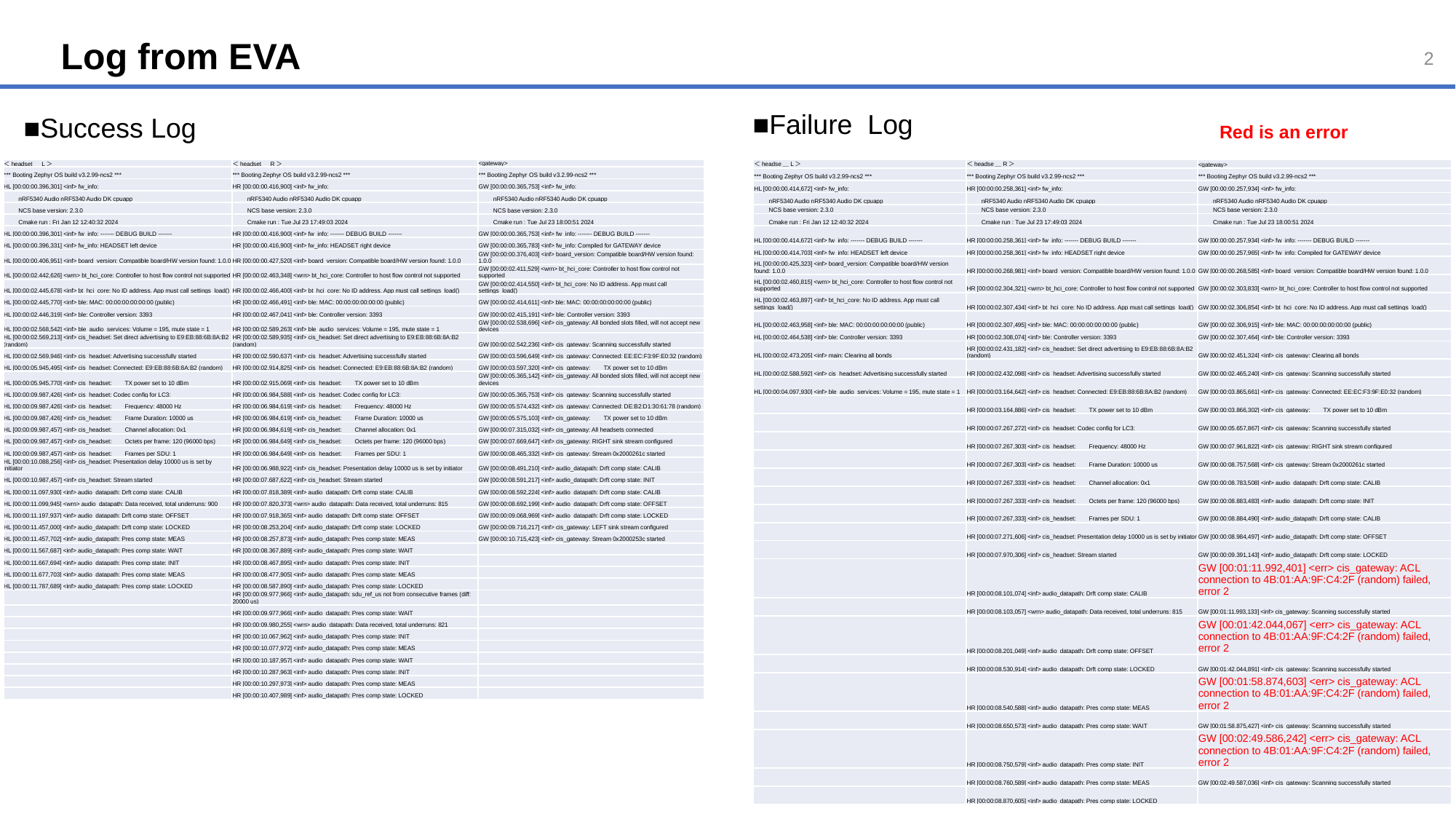

# Log from EVA
2
■Failure  Log
■Success Log
Red is an error
| ＜headset＿L＞ | ＜headset＿R＞ | <gateway> |
| --- | --- | --- |
| \*\*\* Booting Zephyr OS build v3.2.99-ncs2 \*\*\* | \*\*\* Booting Zephyr OS build v3.2.99-ncs2 \*\*\* | \*\*\* Booting Zephyr OS build v3.2.99-ncs2 \*\*\* |
| HL [00:00:00.396,301] <inf> fw\_info: | HR [00:00:00.416,900] <inf> fw\_info: | GW [00:00:00.365,753] <inf> fw\_info: |
| nRF5340 Audio nRF5340 Audio DK cpuapp | nRF5340 Audio nRF5340 Audio DK cpuapp | nRF5340 Audio nRF5340 Audio DK cpuapp |
| NCS base version: 2.3.0 | NCS base version: 2.3.0 | NCS base version: 2.3.0 |
| Cmake run : Fri Jan 12 12:40:32 2024 | Cmake run : Tue Jul 23 17:49:03 2024 | Cmake run : Tue Jul 23 18:00:51 2024 |
| HL [00:00:00.396,301] <inf> fw\_info: ------- DEBUG BUILD ------- | HR [00:00:00.416,900] <inf> fw\_info: ------- DEBUG BUILD ------- | GW [00:00:00.365,753] <inf> fw\_info: ------- DEBUG BUILD ------- |
| HL [00:00:00.396,331] <inf> fw\_info: HEADSET left device | HR [00:00:00.416,900] <inf> fw\_info: HEADSET right device | GW [00:00:00.365,783] <inf> fw\_info: Compiled for GATEWAY device |
| HL [00:00:00.406,951] <inf> board\_version: Compatible board/HW version found: 1.0.0 | HR [00:00:00.427,520] <inf> board\_version: Compatible board/HW version found: 1.0.0 | GW [00:00:00.376,403] <inf> board\_version: Compatible board/HW version found: 1.0.0 |
| HL [00:00:02.442,626] <wrn> bt\_hci\_core: Controller to host flow control not supported | HR [00:00:02.463,348] <wrn> bt\_hci\_core: Controller to host flow control not supported | GW [00:00:02.411,529] <wrn> bt\_hci\_core: Controller to host flow control not supported |
| HL [00:00:02.445,678] <inf> bt\_hci\_core: No ID address. App must call settings\_load() | HR [00:00:02.466,400] <inf> bt\_hci\_core: No ID address. App must call settings\_load() | GW [00:00:02.414,550] <inf> bt\_hci\_core: No ID address. App must call settings\_load() |
| HL [00:00:02.445,770] <inf> ble: MAC: 00:00:00:00:00:00 (public) | HR [00:00:02.466,491] <inf> ble: MAC: 00:00:00:00:00:00 (public) | GW [00:00:02.414,611] <inf> ble: MAC: 00:00:00:00:00:00 (public) |
| HL [00:00:02.446,319] <inf> ble: Controller version: 3393 | HR [00:00:02.467,041] <inf> ble: Controller version: 3393 | GW [00:00:02.415,191] <inf> ble: Controller version: 3393 |
| HL [00:00:02.568,542] <inf> ble\_audio\_services: Volume = 195, mute state = 1 | HR [00:00:02.589,263] <inf> ble\_audio\_services: Volume = 195, mute state = 1 | GW [00:00:02.538,696] <inf> cis\_gateway: All bonded slots filled, will not accept new devices |
| HL [00:00:02.569,213] <inf> cis\_headset: Set direct advertising to E9:EB:88:6B:8A:B2 (random) | HR [00:00:02.589,935] <inf> cis\_headset: Set direct advertising to E9:EB:88:6B:8A:B2 (random) | GW [00:00:02.542,236] <inf> cis\_gateway: Scanning successfully started |
| HL [00:00:02.569,946] <inf> cis\_headset: Advertising successfully started | HR [00:00:02.590,637] <inf> cis\_headset: Advertising successfully started | GW [00:00:03.596,649] <inf> cis\_gateway: Connected: EE:EC:F3:9F:E0:32 (random) |
| HL [00:00:05.945,495] <inf> cis\_headset: Connected: E9:EB:88:6B:8A:B2 (random) | HR [00:00:02.914,825] <inf> cis\_headset: Connected: E9:EB:88:6B:8A:B2 (random) | GW [00:00:03.597,320] <inf> cis\_gateway: TX power set to 10 dBm |
| HL [00:00:05.945,770] <inf> cis\_headset: TX power set to 10 dBm | HR [00:00:02.915,069] <inf> cis\_headset: TX power set to 10 dBm | GW [00:00:05.365,142] <inf> cis\_gateway: All bonded slots filled, will not accept new devices |
| HL [00:00:09.987,426] <inf> cis\_headset: Codec config for LC3: | HR [00:00:06.984,588] <inf> cis\_headset: Codec config for LC3: | GW [00:00:05.365,753] <inf> cis\_gateway: Scanning successfully started |
| HL [00:00:09.987,426] <inf> cis\_headset: Frequency: 48000 Hz | HR [00:00:06.984,619] <inf> cis\_headset: Frequency: 48000 Hz | GW [00:00:05.574,432] <inf> cis\_gateway: Connected: DE:B2:D1:30:61:78 (random) |
| HL [00:00:09.987,426] <inf> cis\_headset: Frame Duration: 10000 us | HR [00:00:06.984,619] <inf> cis\_headset: Frame Duration: 10000 us | GW [00:00:05.575,103] <inf> cis\_gateway: TX power set to 10 dBm |
| HL [00:00:09.987,457] <inf> cis\_headset: Channel allocation: 0x1 | HR [00:00:06.984,619] <inf> cis\_headset: Channel allocation: 0x1 | GW [00:00:07.315,032] <inf> cis\_gateway: All headsets connected |
| HL [00:00:09.987,457] <inf> cis\_headset: Octets per frame: 120 (96000 bps) | HR [00:00:06.984,649] <inf> cis\_headset: Octets per frame: 120 (96000 bps) | GW [00:00:07.669,647] <inf> cis\_gateway: RIGHT sink stream configured |
| HL [00:00:09.987,457] <inf> cis\_headset: Frames per SDU: 1 | HR [00:00:06.984,649] <inf> cis\_headset: Frames per SDU: 1 | GW [00:00:08.465,332] <inf> cis\_gateway: Stream 0x2000261c started |
| HL [00:00:10.088,256] <inf> cis\_headset: Presentation delay 10000 us is set by initiator | HR [00:00:06.988,922] <inf> cis\_headset: Presentation delay 10000 us is set by initiator | GW [00:00:08.491,210] <inf> audio\_datapath: Drft comp state: CALIB |
| HL [00:00:10.987,457] <inf> cis\_headset: Stream started | HR [00:00:07.687,622] <inf> cis\_headset: Stream started | GW [00:00:08.591,217] <inf> audio\_datapath: Drft comp state: INIT |
| HL [00:00:11.097,930] <inf> audio\_datapath: Drft comp state: CALIB | HR [00:00:07.818,389] <inf> audio\_datapath: Drft comp state: CALIB | GW [00:00:08.592,224] <inf> audio\_datapath: Drft comp state: CALIB |
| HL [00:00:11.099,945] <wrn> audio\_datapath: Data received, total underruns: 900 | HR [00:00:07.820,373] <wrn> audio\_datapath: Data received, total underruns: 815 | GW [00:00:08.692,199] <inf> audio\_datapath: Drft comp state: OFFSET |
| HL [00:00:11.197,937] <inf> audio\_datapath: Drft comp state: OFFSET | HR [00:00:07.918,365] <inf> audio\_datapath: Drft comp state: OFFSET | GW [00:00:09.068,969] <inf> audio\_datapath: Drft comp state: LOCKED |
| HL [00:00:11.457,000] <inf> audio\_datapath: Drft comp state: LOCKED | HR [00:00:08.253,204] <inf> audio\_datapath: Drft comp state: LOCKED | GW [00:00:09.716,217] <inf> cis\_gateway: LEFT sink stream configured |
| HL [00:00:11.457,702] <inf> audio\_datapath: Pres comp state: MEAS | HR [00:00:08.257,873] <inf> audio\_datapath: Pres comp state: MEAS | GW [00:00:10.715,423] <inf> cis\_gateway: Stream 0x2000253c started |
| HL [00:00:11.567,687] <inf> audio\_datapath: Pres comp state: WAIT | HR [00:00:08.367,889] <inf> audio\_datapath: Pres comp state: WAIT |  |
| HL [00:00:11.667,694] <inf> audio\_datapath: Pres comp state: INIT | HR [00:00:08.467,895] <inf> audio\_datapath: Pres comp state: INIT |  |
| HL [00:00:11.677,703] <inf> audio\_datapath: Pres comp state: MEAS | HR [00:00:08.477,905] <inf> audio\_datapath: Pres comp state: MEAS |  |
| HL [00:00:11.787,689] <inf> audio\_datapath: Pres comp state: LOCKED | HR [00:00:08.587,890] <inf> audio\_datapath: Pres comp state: LOCKED |  |
|  | HR [00:00:09.977,966] <inf> audio\_datapath: sdu\_ref\_us not from consecutive frames (diff: 20000 us) |  |
|  | HR [00:00:09.977,966] <inf> audio\_datapath: Pres comp state: WAIT |  |
|  | HR [00:00:09.980,255] <wrn> audio\_datapath: Data received, total underruns: 821 |  |
|  | HR [00:00:10.067,962] <inf> audio\_datapath: Pres comp state: INIT |  |
|  | HR [00:00:10.077,972] <inf> audio\_datapath: Pres comp state: MEAS |  |
|  | HR [00:00:10.187,957] <inf> audio\_datapath: Pres comp state: WAIT |  |
|  | HR [00:00:10.287,963] <inf> audio\_datapath: Pres comp state: INIT |  |
|  | HR [00:00:10.297,973] <inf> audio\_datapath: Pres comp state: MEAS |  |
|  | HR [00:00:10.407,989] <inf> audio\_datapath: Pres comp state: LOCKED |  |
| ＜headse＿L＞ | ＜headse＿R＞ | <gateway> |
| --- | --- | --- |
| \*\*\* Booting Zephyr OS build v3.2.99-ncs2 \*\*\* | \*\*\* Booting Zephyr OS build v3.2.99-ncs2 \*\*\* | \*\*\* Booting Zephyr OS build v3.2.99-ncs2 \*\*\* |
| HL [00:00:00.414,672] <inf> fw\_info: | HR [00:00:00.258,361] <inf> fw\_info: | GW [00:00:00.257,934] <inf> fw\_info: |
| nRF5340 Audio nRF5340 Audio DK cpuapp | nRF5340 Audio nRF5340 Audio DK cpuapp | nRF5340 Audio nRF5340 Audio DK cpuapp |
| NCS base version: 2.3.0 | NCS base version: 2.3.0 | NCS base version: 2.3.0 |
| Cmake run : Fri Jan 12 12:40:32 2024 | Cmake run : Tue Jul 23 17:49:03 2024 | Cmake run : Tue Jul 23 18:00:51 2024 |
| HL [00:00:00.414,672] <inf> fw\_info: ------- DEBUG BUILD ------- | HR [00:00:00.258,361] <inf> fw\_info: ------- DEBUG BUILD ------- | GW [00:00:00.257,934] <inf> fw\_info: ------- DEBUG BUILD ------- |
| HL [00:00:00.414,703] <inf> fw\_info: HEADSET left device | HR [00:00:00.258,361] <inf> fw\_info: HEADSET right device | GW [00:00:00.257,965] <inf> fw\_info: Compiled for GATEWAY device |
| HL [00:00:00.425,323] <inf> board\_version: Compatible board/HW version found: 1.0.0 | HR [00:00:00.268,981] <inf> board\_version: Compatible board/HW version found: 1.0.0 | GW [00:00:00.268,585] <inf> board\_version: Compatible board/HW version found: 1.0.0 |
| HL [00:00:02.460,815] <wrn> bt\_hci\_core: Controller to host flow control not supported | HR [00:00:02.304,321] <wrn> bt\_hci\_core: Controller to host flow control not supported | GW [00:00:02.303,833] <wrn> bt\_hci\_core: Controller to host flow control not supported |
| HL [00:00:02.463,897] <inf> bt\_hci\_core: No ID address. App must call settings\_load() | HR [00:00:02.307,434] <inf> bt\_hci\_core: No ID address. App must call settings\_load() | GW [00:00:02.306,854] <inf> bt\_hci\_core: No ID address. App must call settings\_load() |
| HL [00:00:02.463,958] <inf> ble: MAC: 00:00:00:00:00:00 (public) | HR [00:00:02.307,495] <inf> ble: MAC: 00:00:00:00:00:00 (public) | GW [00:00:02.306,915] <inf> ble: MAC: 00:00:00:00:00:00 (public) |
| HL [00:00:02.464,538] <inf> ble: Controller version: 3393 | HR [00:00:02.308,074] <inf> ble: Controller version: 3393 | GW [00:00:02.307,464] <inf> ble: Controller version: 3393 |
| HL [00:00:02.473,205] <inf> main: Clearing all bonds | HR [00:00:02.431,182] <inf> cis\_headset: Set direct advertising to E9:EB:88:6B:8A:B2 (random) | GW [00:00:02.451,324] <inf> cis\_gateway: Clearing all bonds |
| HL [00:00:02.588,592] <inf> cis\_headset: Advertising successfully started | HR [00:00:02.432,098] <inf> cis\_headset: Advertising successfully started | GW [00:00:02.465,240] <inf> cis\_gateway: Scanning successfully started |
| HL [00:00:04.097,930] <inf> ble\_audio\_services: Volume = 195, mute state = 1 | HR [00:00:03.164,642] <inf> cis\_headset: Connected: E9:EB:88:6B:8A:B2 (random) | GW [00:00:03.865,661] <inf> cis\_gateway: Connected: EE:EC:F3:9F:E0:32 (random) |
|  | HR [00:00:03.164,886] <inf> cis\_headset: TX power set to 10 dBm | GW [00:00:03.866,302] <inf> cis\_gateway: TX power set to 10 dBm |
|  | HR [00:00:07.267,272] <inf> cis\_headset: Codec config for LC3: | GW [00:00:05.657,867] <inf> cis\_gateway: Scanning successfully started |
|  | HR [00:00:07.267,303] <inf> cis\_headset: Frequency: 48000 Hz | GW [00:00:07.961,822] <inf> cis\_gateway: RIGHT sink stream configured |
|  | HR [00:00:07.267,303] <inf> cis\_headset: Frame Duration: 10000 us | GW [00:00:08.757,568] <inf> cis\_gateway: Stream 0x2000261c started |
|  | HR [00:00:07.267,333] <inf> cis\_headset: Channel allocation: 0x1 | GW [00:00:08.783,508] <inf> audio\_datapath: Drft comp state: CALIB |
|  | HR [00:00:07.267,333] <inf> cis\_headset: Octets per frame: 120 (96000 bps) | GW [00:00:08.883,483] <inf> audio\_datapath: Drft comp state: INIT |
|  | HR [00:00:07.267,333] <inf> cis\_headset: Frames per SDU: 1 | GW [00:00:08.884,490] <inf> audio\_datapath: Drft comp state: CALIB |
|  | HR [00:00:07.271,606] <inf> cis\_headset: Presentation delay 10000 us is set by initiator | GW [00:00:08.984,497] <inf> audio\_datapath: Drft comp state: OFFSET |
|  | HR [00:00:07.970,306] <inf> cis\_headset: Stream started | GW [00:00:09.391,143] <inf> audio\_datapath: Drft comp state: LOCKED |
|  | HR [00:00:08.101,074] <inf> audio\_datapath: Drft comp state: CALIB | GW [00:01:11.992,401] <err> cis\_gateway: ACL connection to 4B:01:AA:9F:C4:2F (random) failed, error 2 |
|  | HR [00:00:08.103,057] <wrn> audio\_datapath: Data received, total underruns: 815 | GW [00:01:11.993,133] <inf> cis\_gateway: Scanning successfully started |
|  | HR [00:00:08.201,049] <inf> audio\_datapath: Drft comp state: OFFSET | GW [00:01:42.044,067] <err> cis\_gateway: ACL connection to 4B:01:AA:9F:C4:2F (random) failed, error 2 |
|  | HR [00:00:08.530,914] <inf> audio\_datapath: Drft comp state: LOCKED | GW [00:01:42.044,891] <inf> cis\_gateway: Scanning successfully started |
|  | HR [00:00:08.540,588] <inf> audio\_datapath: Pres comp state: MEAS | GW [00:01:58.874,603] <err> cis\_gateway: ACL connection to 4B:01:AA:9F:C4:2F (random) failed, error 2 |
|  | HR [00:00:08.650,573] <inf> audio\_datapath: Pres comp state: WAIT | GW [00:01:58.875,427] <inf> cis\_gateway: Scanning successfully started |
|  | HR [00:00:08.750,579] <inf> audio\_datapath: Pres comp state: INIT | GW [00:02:49.586,242] <err> cis\_gateway: ACL connection to 4B:01:AA:9F:C4:2F (random) failed, error 2 |
|  | HR [00:00:08.760,589] <inf> audio\_datapath: Pres comp state: MEAS | GW [00:02:49.587,036] <inf> cis\_gateway: Scanning successfully started |
|  | HR [00:00:08.870,605] <inf> audio\_datapath: Pres comp state: LOCKED |  |